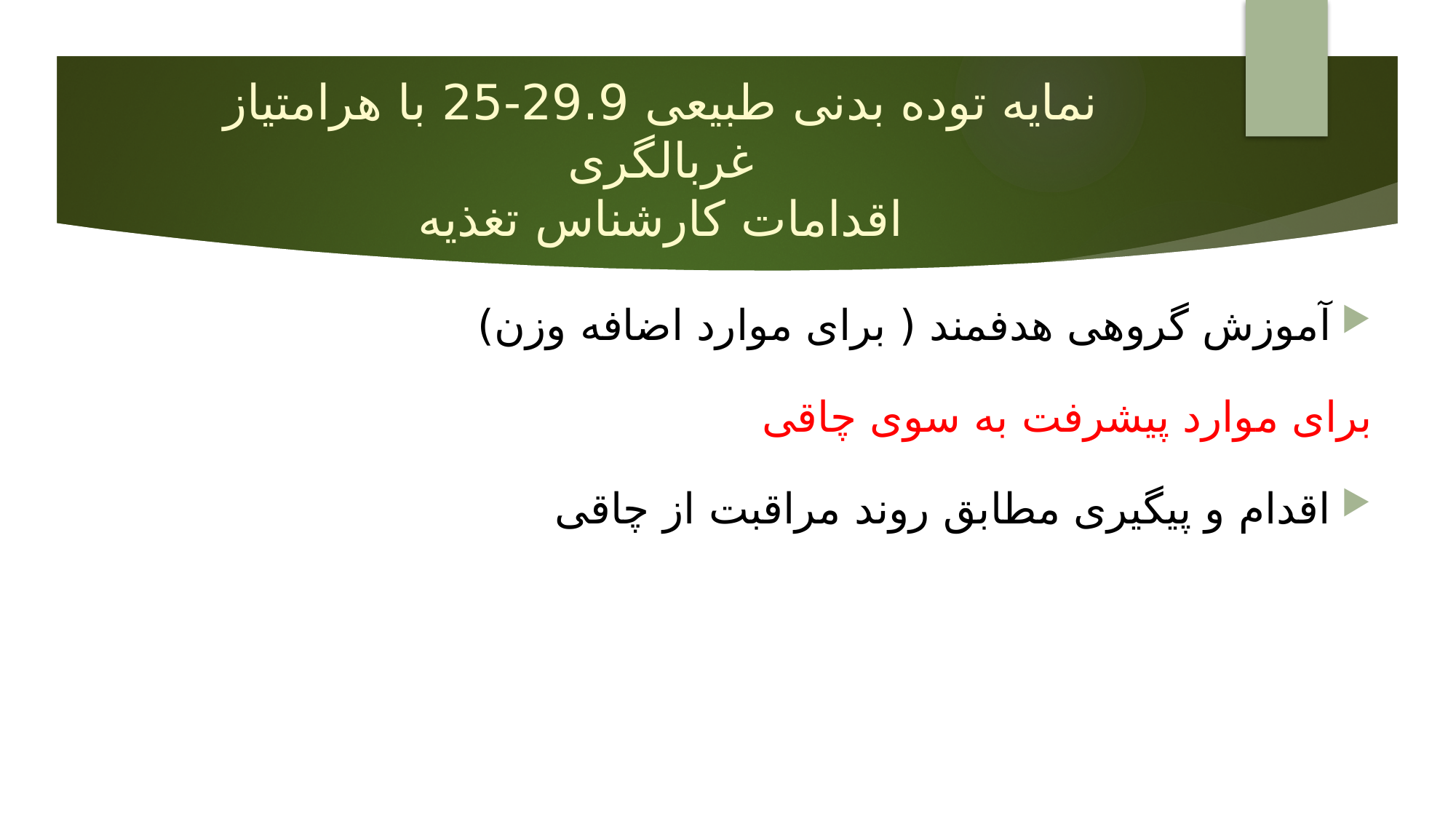

# نمایه توده بدنی طبیعی 29.9-25 با هرامتیاز غربالگری اقدامات کارشناس تغذیه
آموزش گروهی هدفمند ( برای موارد اضافه وزن)
برای موارد پیشرفت به سوی چاقی
اقدام و پیگیری مطابق روند مراقبت از چاقی